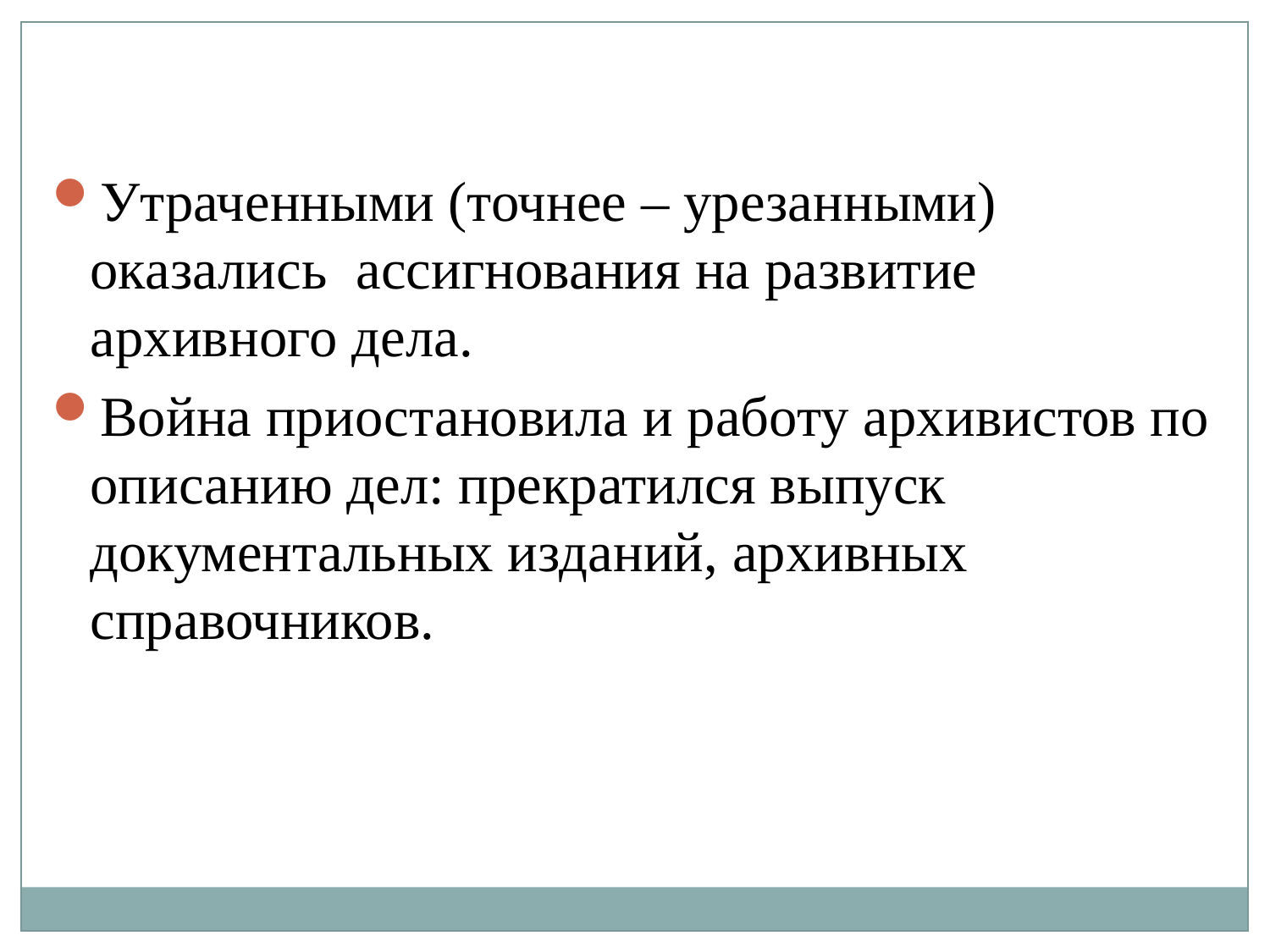

Утраченными (точнее – урезанными) оказались  ассигнования на развитие архивного дела.
Война приостановила и работу архивистов по описанию дел: прекратился выпуск документальных изданий, архивных справочников.